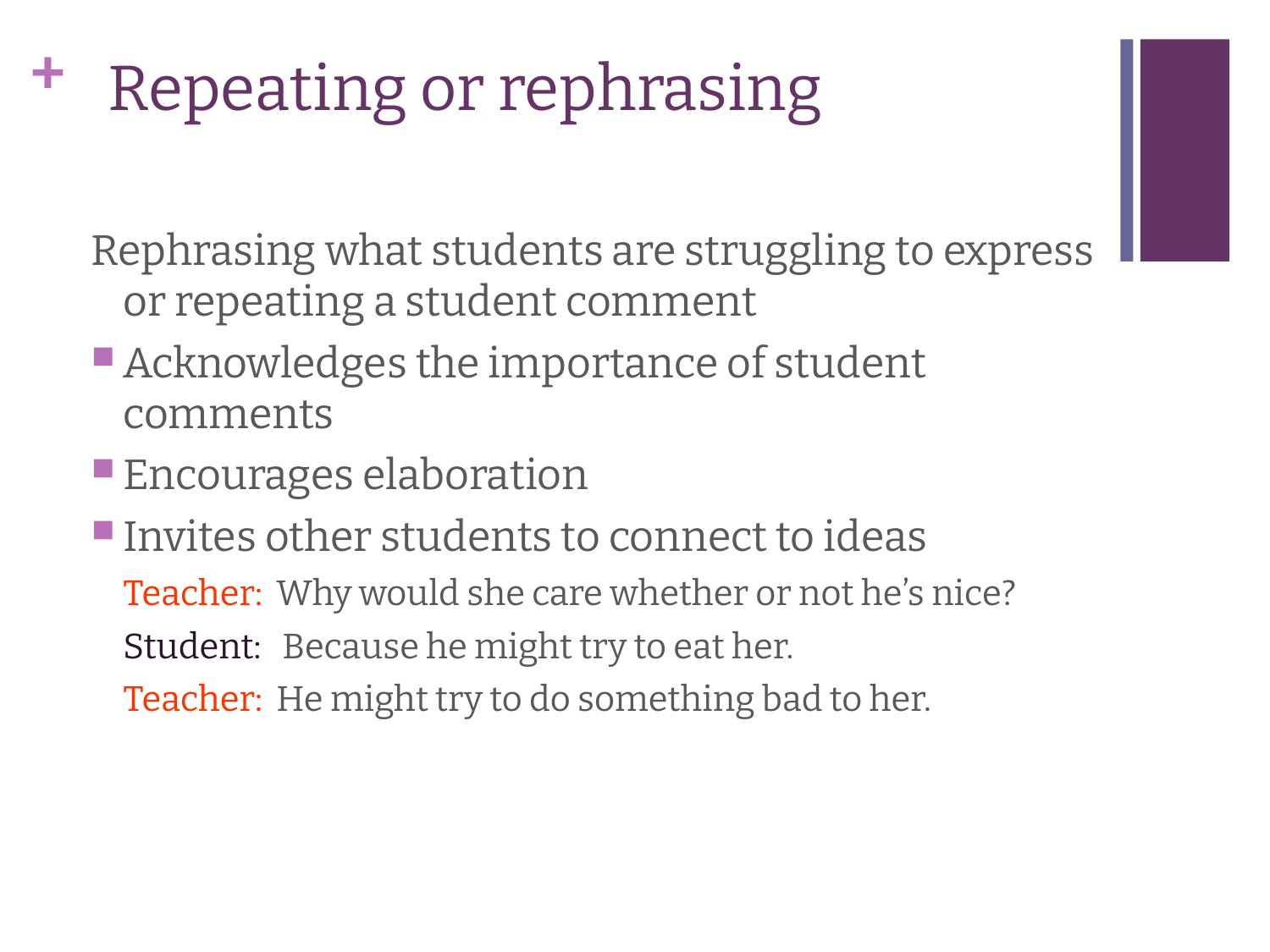

# Repeating or rephrasing
Rephrasing what students are struggling to express or repeating a student comment
Acknowledges the importance of student comments
Encourages elaboration
Invites other students to connect to ideas
Teacher:  Why would she care whether or not he’s nice?
Student:   Because he might try to eat her.
Teacher:  He might try to do something bad to her.